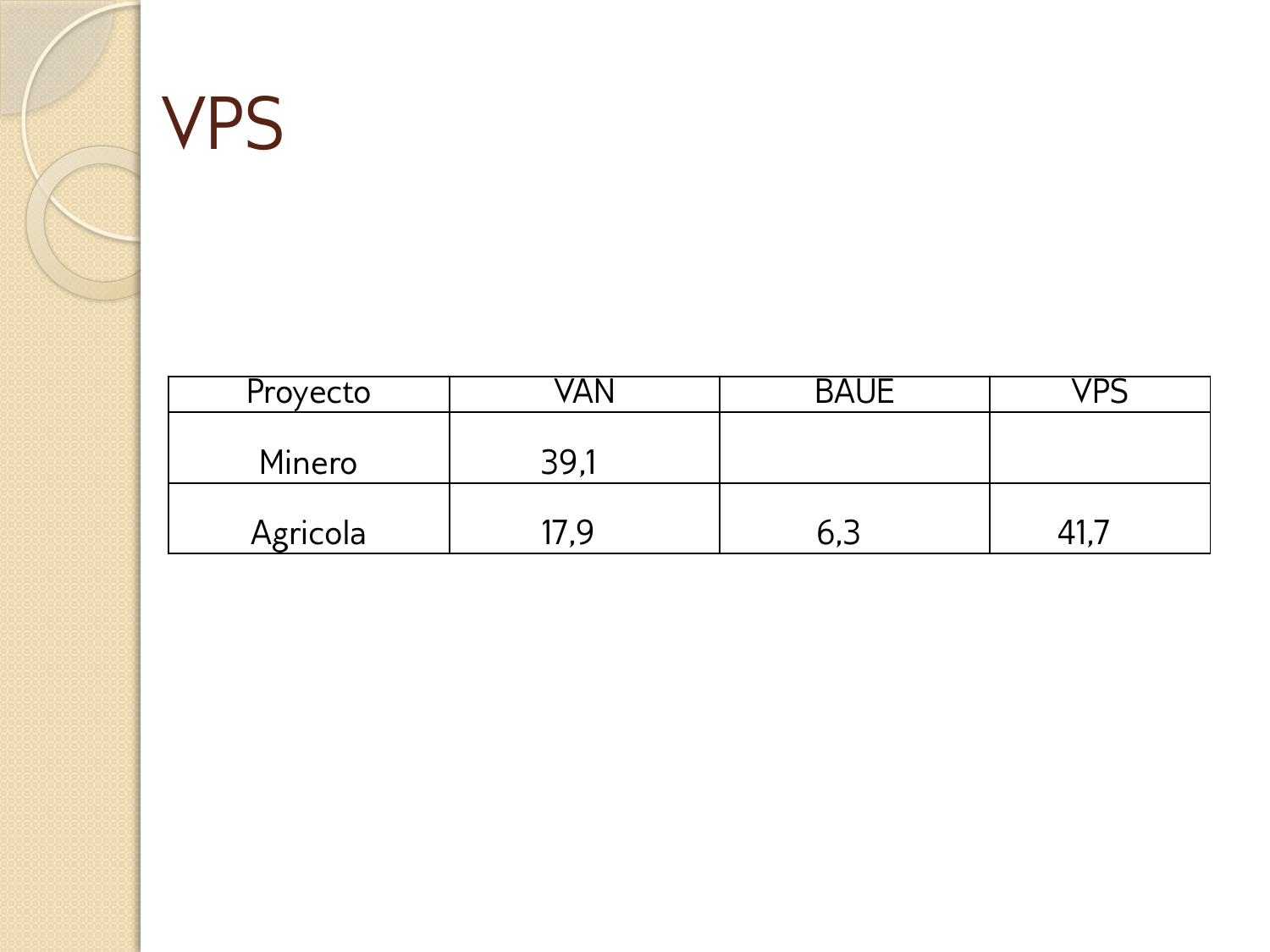

# VPS
| Proyecto | VAN | BAUE | VPS |
| --- | --- | --- | --- |
| Minero | 39,1 |  |  |
| Agricola | 17,9 | 6,3 | 41,7 |